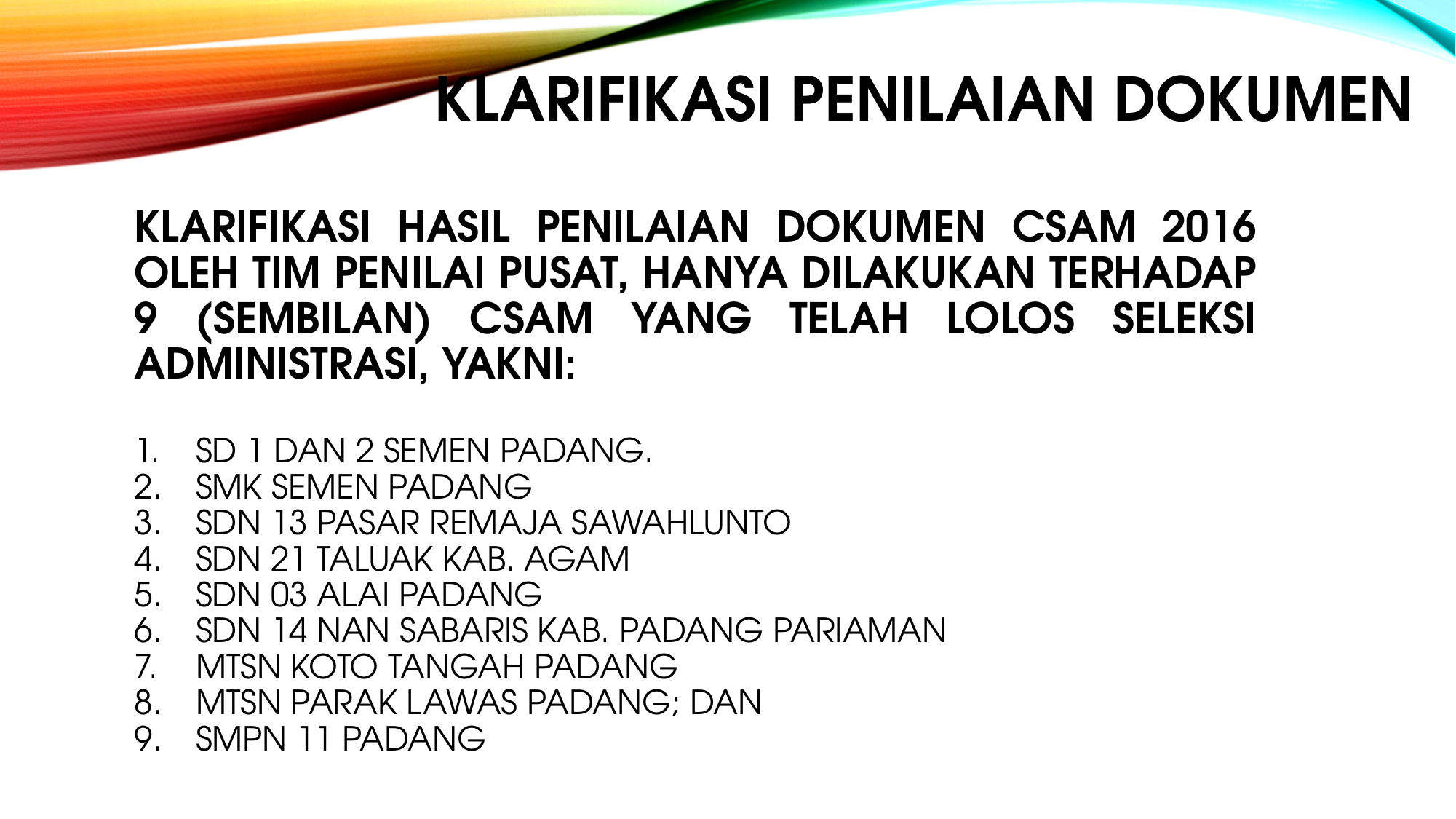

# Klarifikasi penilaian dokumen
klarifikasi Hasil Penilaian Dokumen csam 2016 oleh tim penilai pusat, hanya dilakukan terhadap 9 (sembilan) csam yang telah lolos seleksi administrasi, yakni:

SD 1 dan 2 Semen Padang.
SMK Semen Padang
SDN 13 Pasar Remaja Sawahlunto
SDN 21 Taluak Kab. Agam
SDN 03 Alai Padang
SDN 14 Nan Sabaris Kab. Padang Pariaman
MTsN Koto Tangah Padang
MTsN Parak Lawas Padang; dan
SMPN 11 Padang